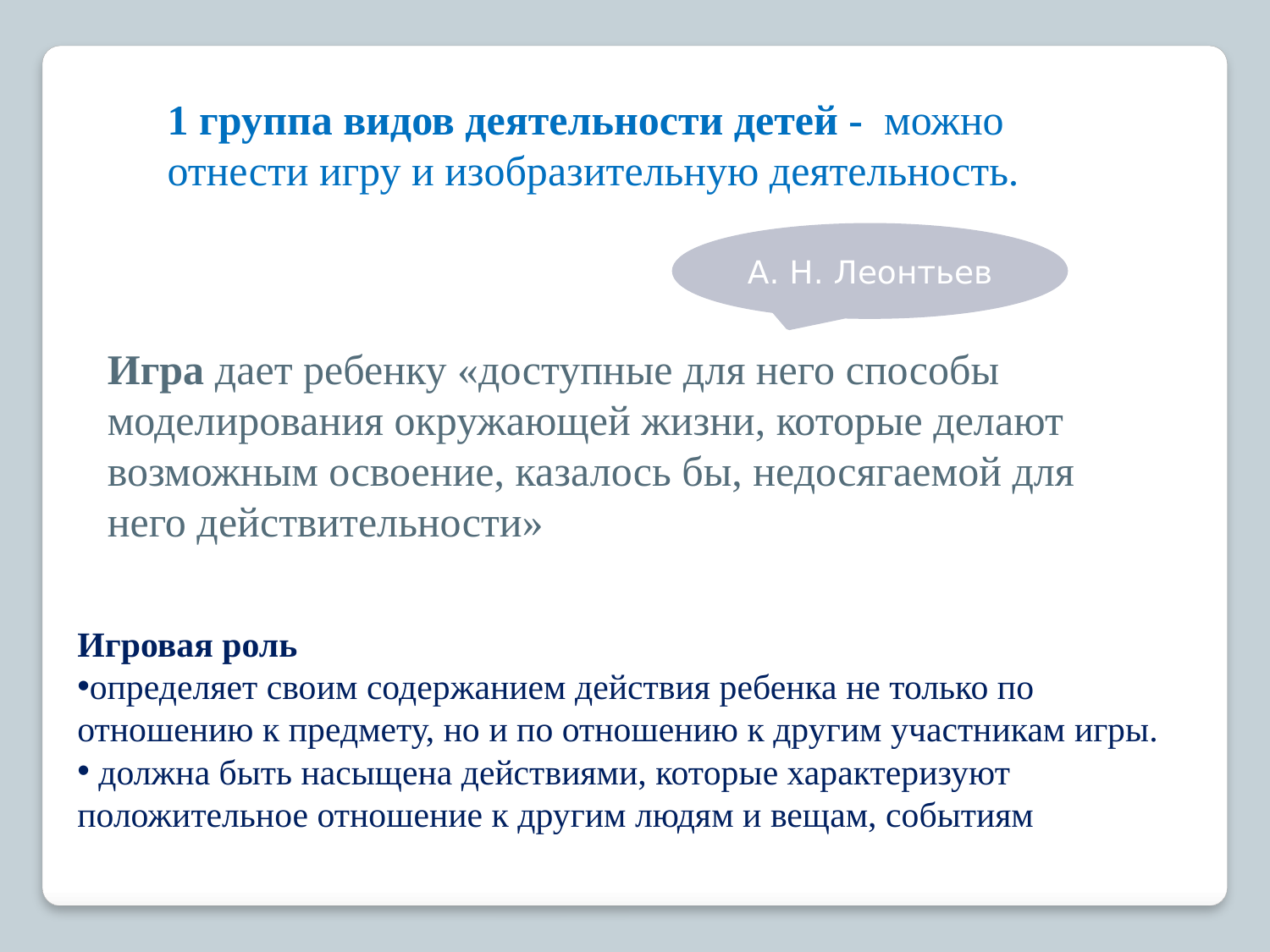

1 группа видов деятельности детей -  можно отнести игру и изобразительную деятельность.
А. Н. Леонтьев
Игра дает ребенку «доступные для него способы моделирования окружающей жизни, которые делают возможным освоение, казалось бы, недосягаемой для него действительности»
Игровая роль
определяет своим содержанием действия ребенка не только по отношению к предмету, но и по отношению к другим участникам игры.
 должна быть насыщена действиями, которые характеризуют положительное отношение к другим людям и вещам, событиям